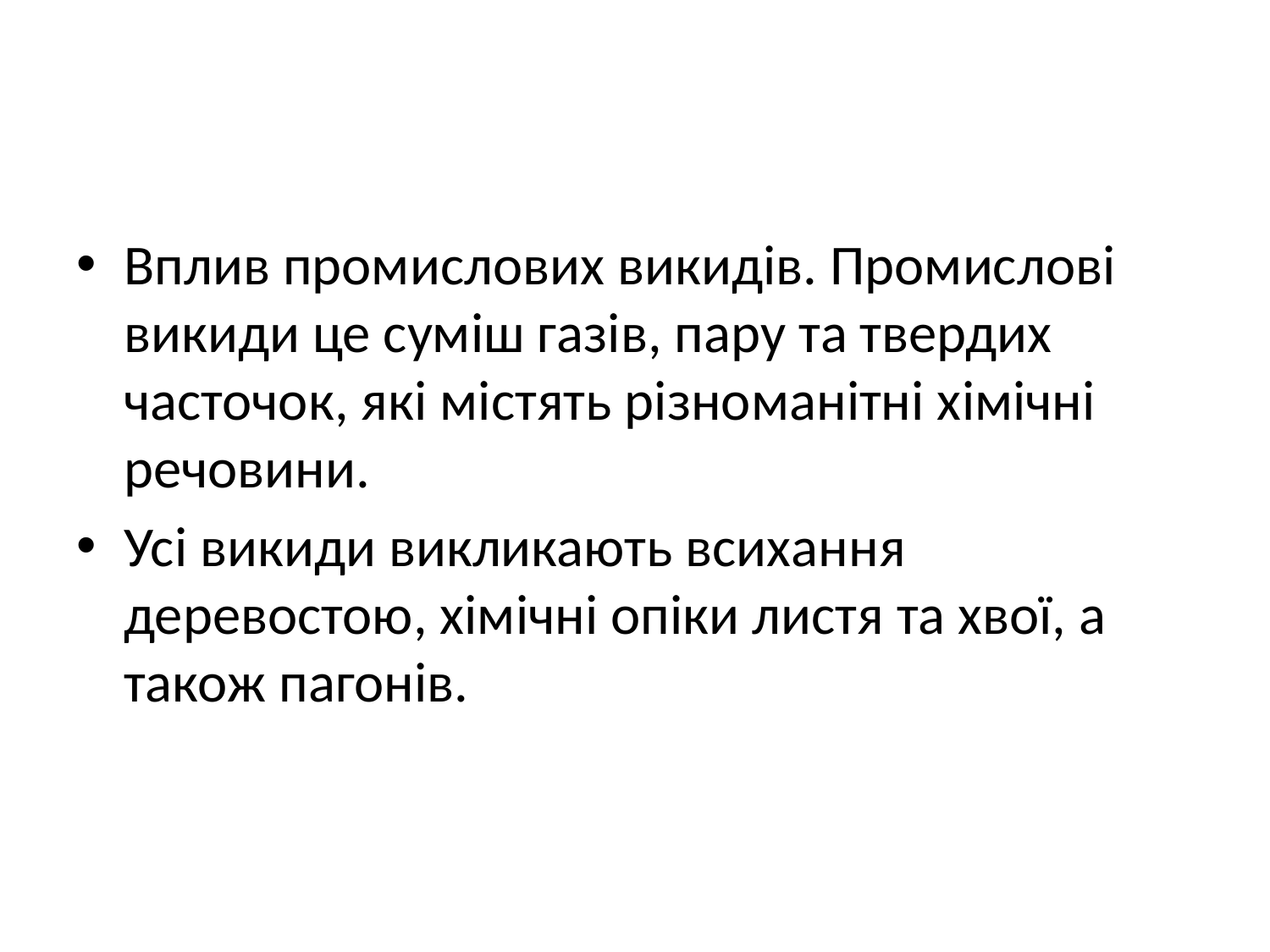

#
Вплив промислових викидів. Промислові викиди це суміш газів, пару та твердих часточок, які містять різноманітні хімічні речовини.
Усі викиди викликають всихання деревостою, хімічні опіки листя та хвої, а також пагонів.